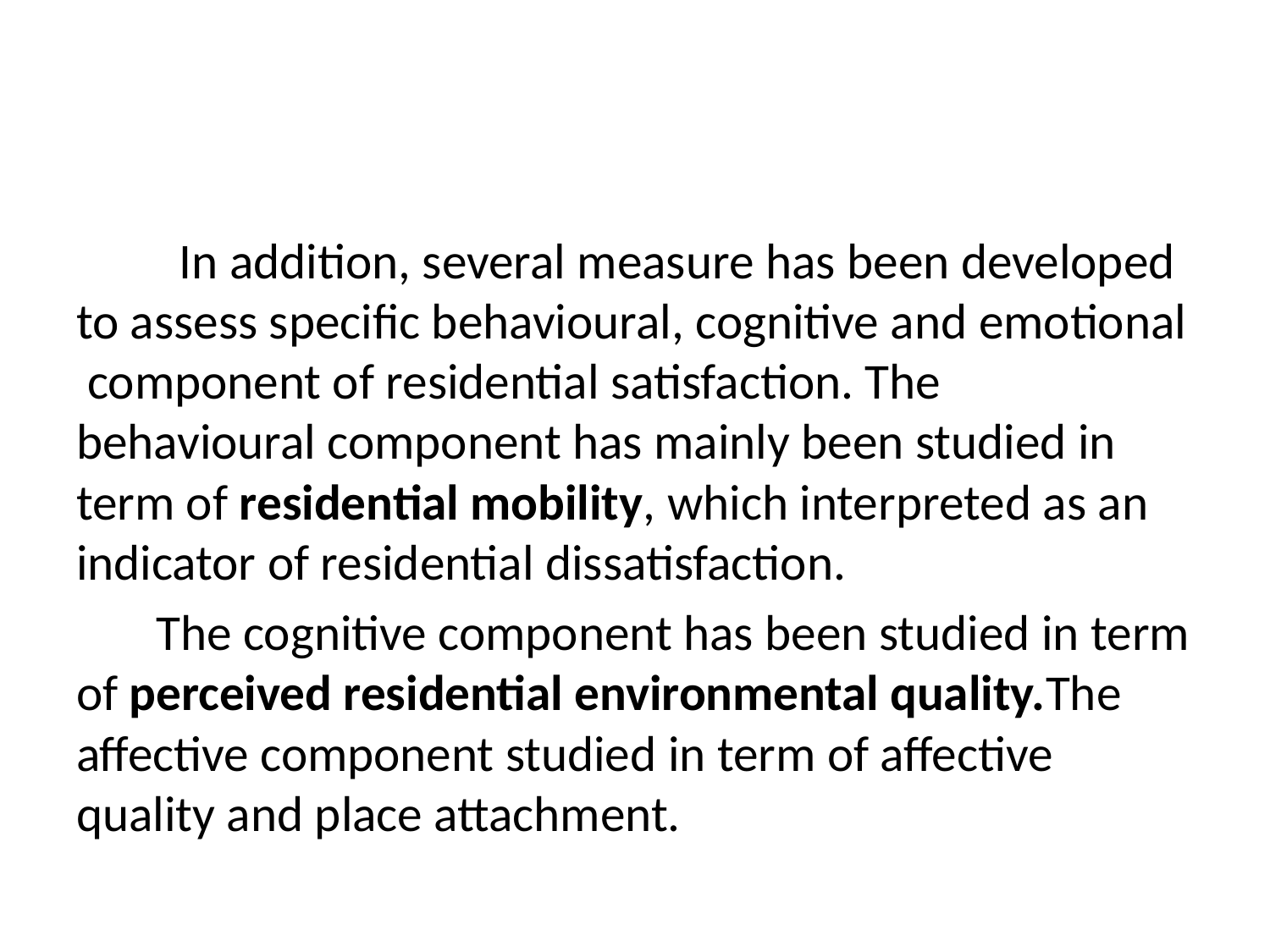

#
         In addition, several measure has been developed to assess specific behavioural, cognitive and emotional  component of residential satisfaction. The behavioural component has mainly been studied in term of residential mobility, which interpreted as an indicator of residential dissatisfaction.
       The cognitive component has been studied in term of perceived residential environmental quality.The affective component studied in term of affective quality and place attachment.